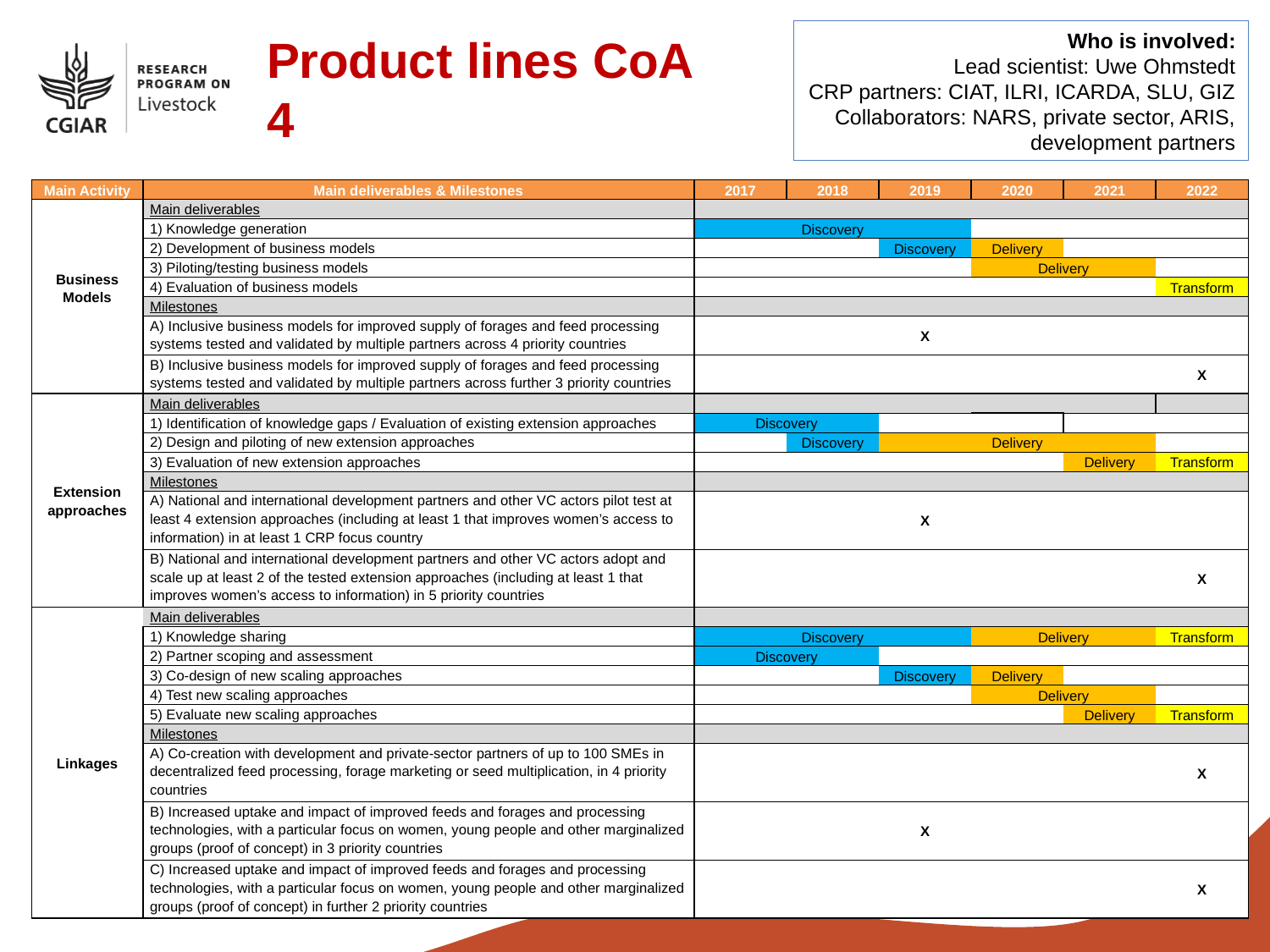

Who is involved:
Lead scientist: Uwe Ohmstedt
CRP partners: CIAT, ILRI, ICARDA, SLU, GIZ
Collaborators: NARS, private sector, ARIS, development partners
Product lines CoA 4
| Main Activity | Main deliverables & Milestones | 2017 | 2018 | 2019 | 2020 | 2021 | 2022 |
| --- | --- | --- | --- | --- | --- | --- | --- |
| Business Models | Main deliverables |  |  |  |  |  |  |
|  | 1) Knowledge generation | Discovery |  |  |  |  |  |
|  | 2) Development of business models |  |  | Discovery | Delivery |  |  |
|  | 3) Piloting/testing business models |  |  |  | Delivery |  |  |
|  | 4) Evaluation of business models |  |  |  |  |  | Transform |
|  | Milestones |  |  |  |  |  |  |
|  | A) Inclusive business models for improved supply of forages and feed processing systems tested and validated by multiple partners across 4 priority countries |  |  | X |  |  |  |
|  | B) Inclusive business models for improved supply of forages and feed processing systems tested and validated by multiple partners across further 3 priority countries |  |  |  |  |  | X |
| Extension approaches | Main deliverables |  |  |  |  |  |  |
|  | 1) Identification of knowledge gaps / Evaluation of existing extension approaches | Discovery |  |  |  |  |  |
|  | 2) Design and piloting of new extension approaches |  | Discovery | Delivery |  |  |  |
|  | 3) Evaluation of new extension approaches |  |  |  |  | Delivery | Transform |
|  | Milestones |  |  |  |  |  |  |
|  | A) National and international development partners and other VC actors pilot test at least 4 extension approaches (including at least 1 that improves women’s access to information) in at least 1 CRP focus country |  |  | X |  |  |  |
|  | B) National and international development partners and other VC actors adopt and scale up at least 2 of the tested extension approaches (including at least 1 that improves women’s access to information) in 5 priority countries |  |  |  |  |  | X |
| Linkages | Main deliverables |  |  |  |  |  |  |
|  | 1) Knowledge sharing | Discovery |  |  | Delivery |  | Transform |
|  | 2) Partner scoping and assessment | Discovery |  |  |  |  |  |
|  | 3) Co-design of new scaling approaches |  |  | Discovery | Delivery |  |  |
|  | 4) Test new scaling approaches |  |  |  | Delivery |  |  |
|  | 5) Evaluate new scaling approaches |  |  |  |  | Delivery | Transform |
|  | Milestones |  |  |  |  |  |  |
|  | A) Co-creation with development and private-sector partners of up to 100 SMEs in decentralized feed processing, forage marketing or seed multiplication, in 4 priority countries |  |  |  |  |  | X |
|  | B) Increased uptake and impact of improved feeds and forages and processing technologies, with a particular focus on women, young people and other marginalized groups (proof of concept) in 3 priority countries |  |  | X |  |  |  |
|  | C) Increased uptake and impact of improved feeds and forages and processing technologies, with a particular focus on women, young people and other marginalized groups (proof of concept) in further 2 priority countries |  |  |  |  |  | X |